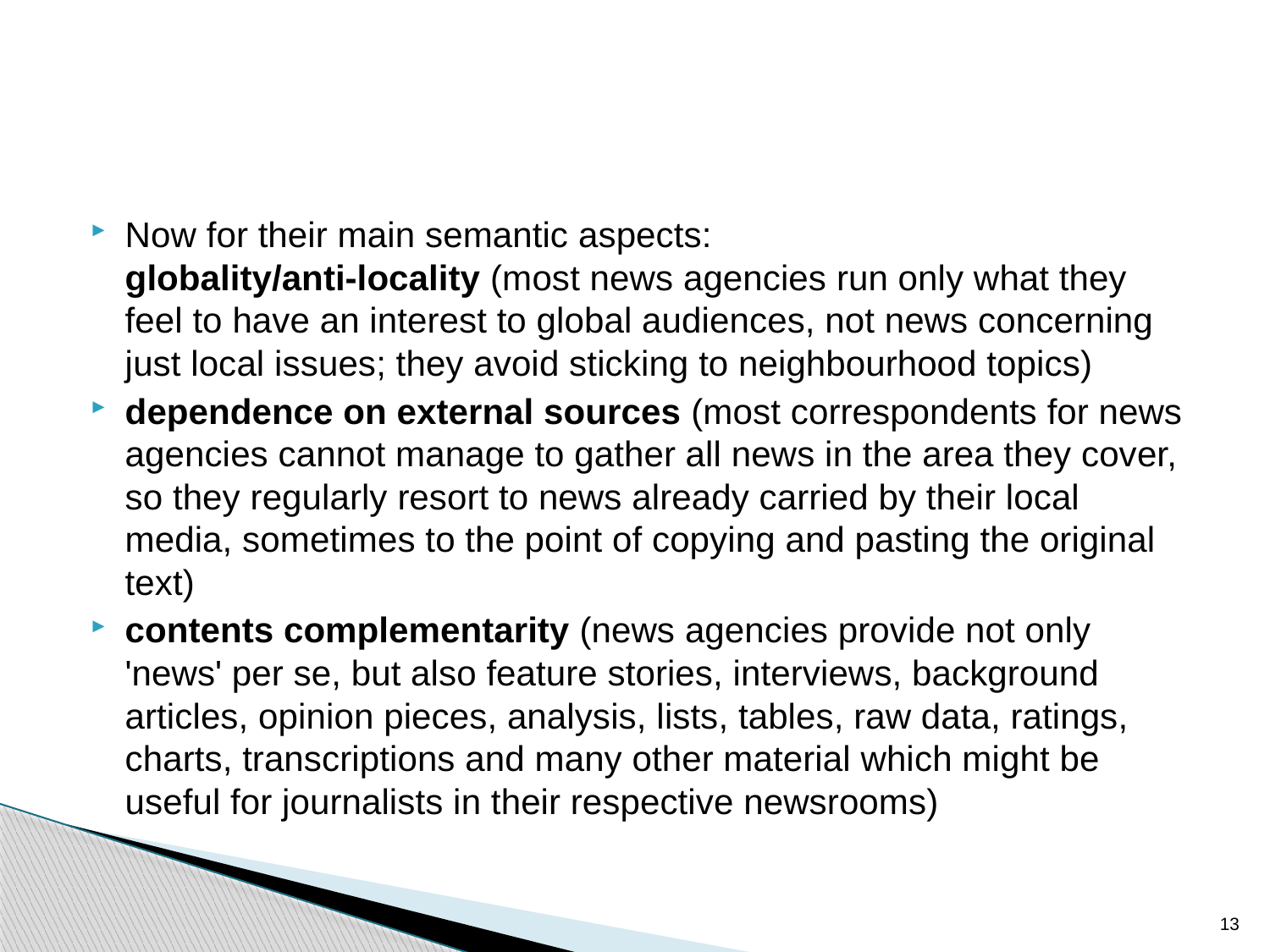

#
Now for their main semantic aspects: 
globality/anti-locality (most news agencies run only what they feel to have an interest to global audiences, not news concerning just local issues; they avoid sticking to neighbourhood topics)
dependence on external sources (most correspondents for news agencies cannot manage to gather all news in the area they cover, so they regularly resort to news already carried by their local media, sometimes to the point of copying and pasting the original text)
contents complementarity (news agencies provide not only 'news' per se, but also feature stories, interviews, background articles, opinion pieces, analysis, lists, tables, raw data, ratings, charts, transcriptions and many other material which might be useful for journalists in their respective newsrooms)
13